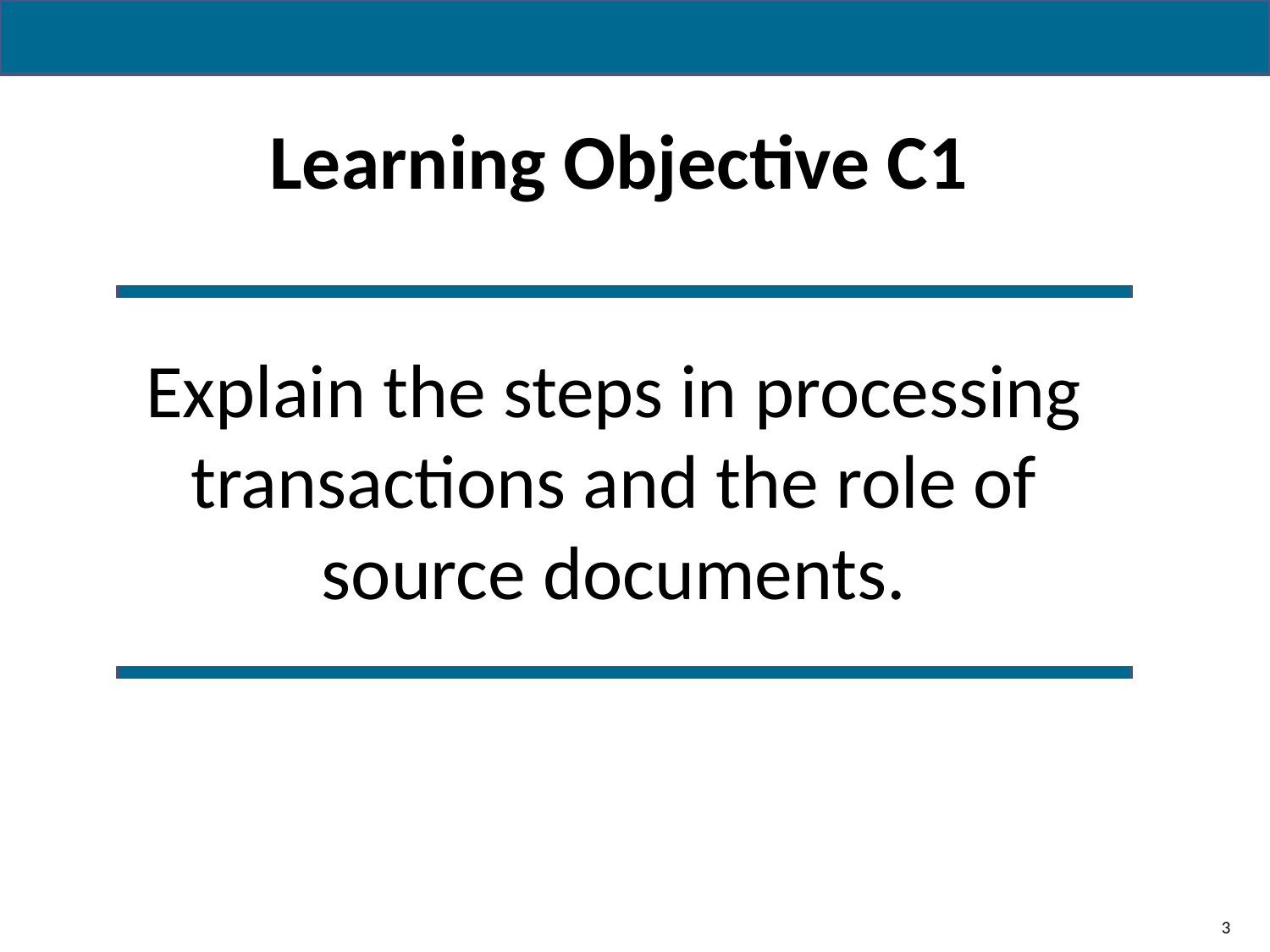

Learning Objective C1
Explain the steps in processing transactions and the role of source documents.